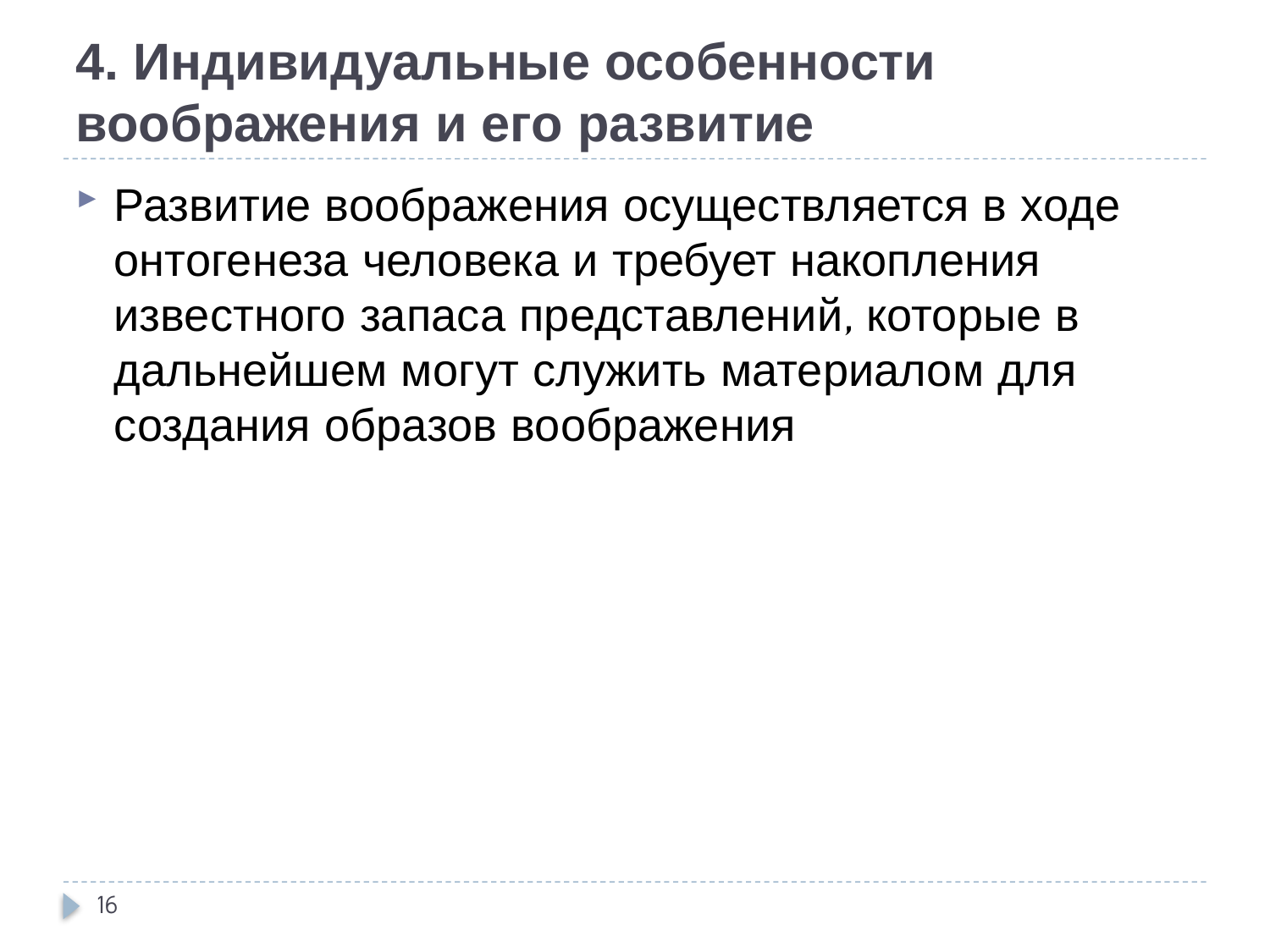

# 4. Индивидуальные особенности воображения и его развитие
Развитие воображения осуществляется в ходе онтогенеза человека и требует накопления известного запаса представлений, которые в дальнейшем могут служить материалом для создания образов воображения

16